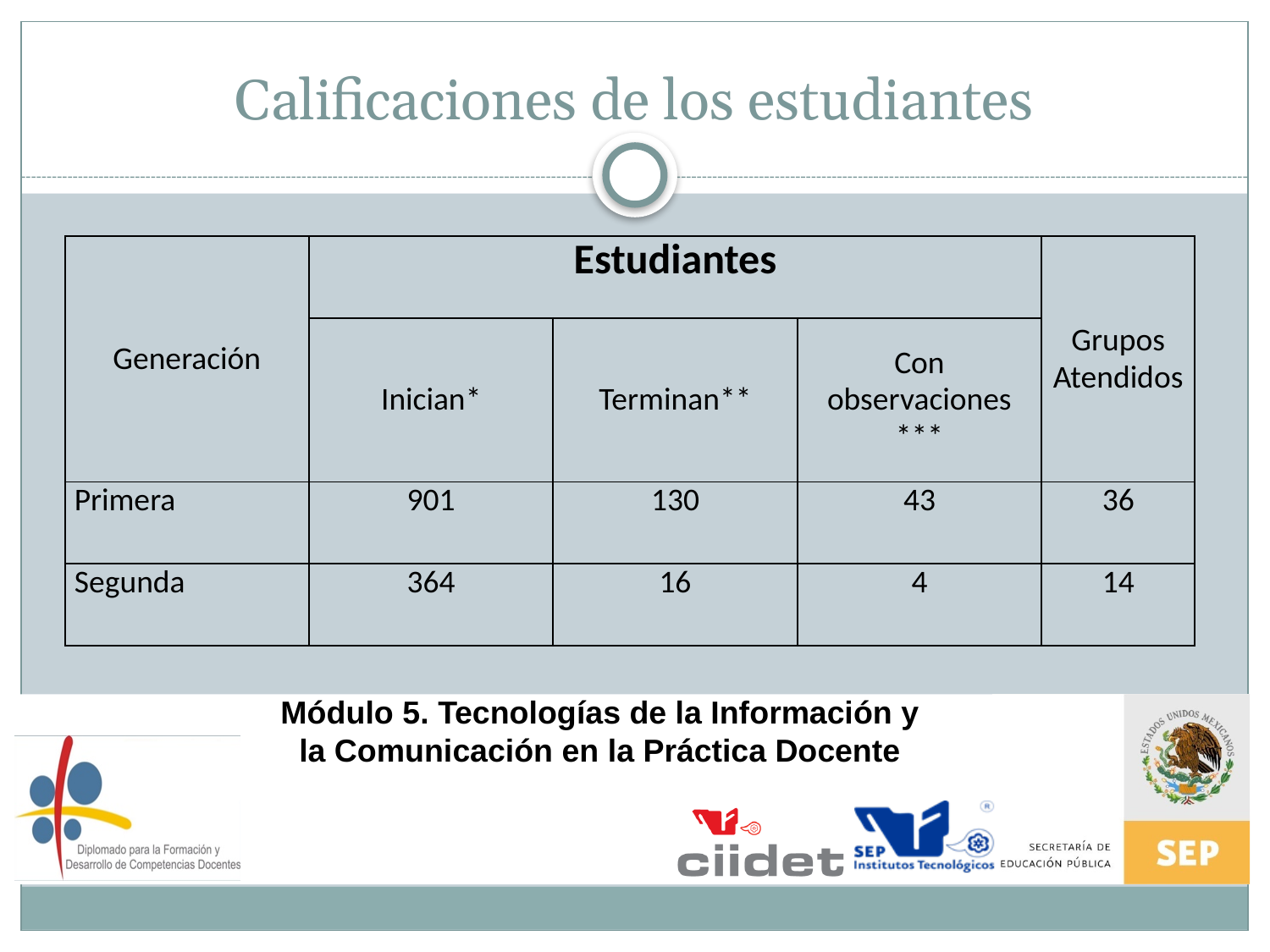

# Calificaciones de los estudiantes
| Generación | Estudiantes |  |  | Grupos Atendidos |
| --- | --- | --- | --- | --- |
|  | Inician\* | Terminan\*\* | Con observaciones \*\*\* |  |
| Primera | 901 | 130 | 43 | 36 |
| Segunda | 364 | 16 | 4 | 14 |
Módulo 5. Tecnologías de la Información y
la Comunicación en la Práctica Docente